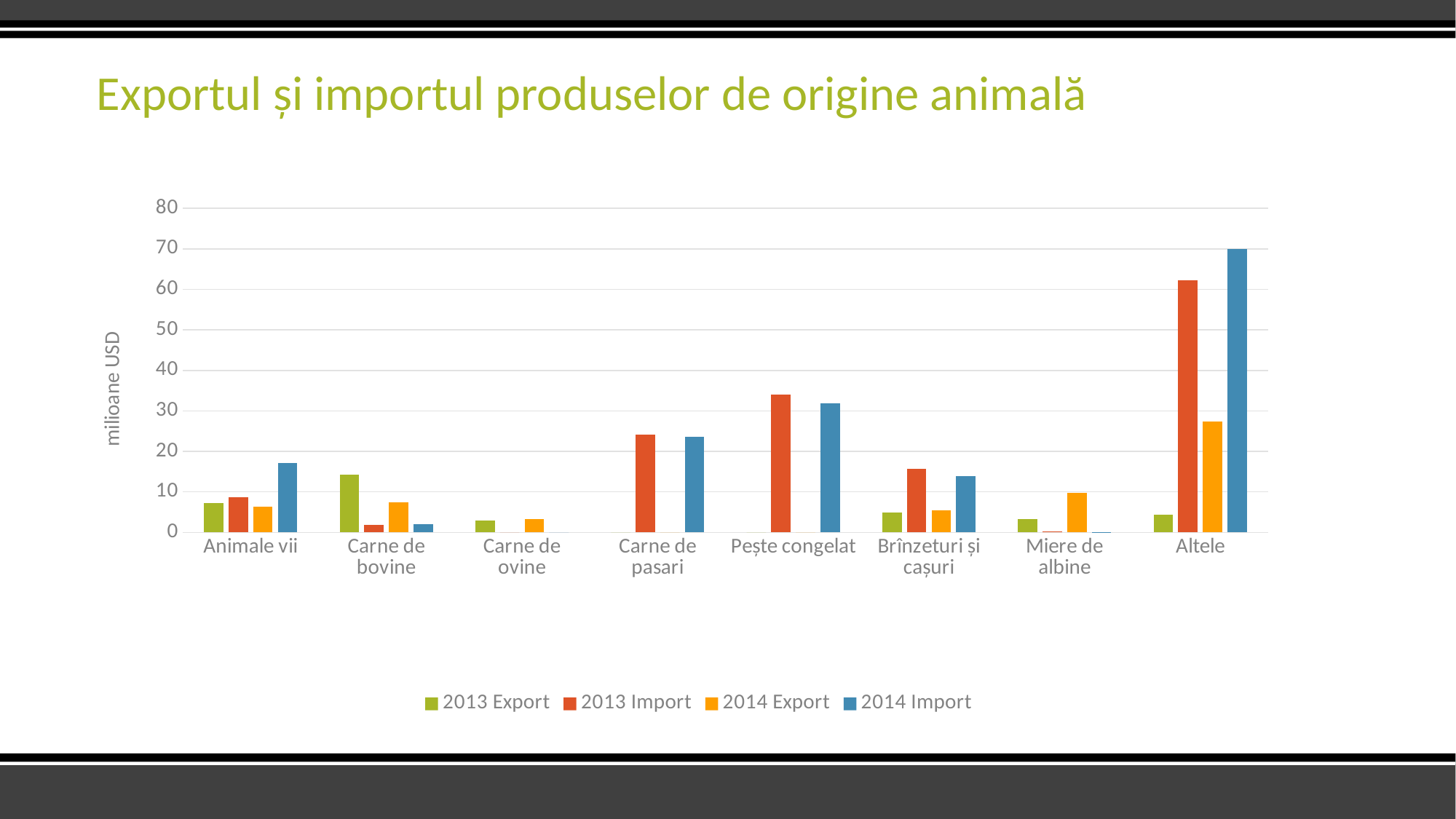

# Exportul și importul produselor de origine animală

### Chart

| Category | 2013 | 2013 | 2014 | 2014 |
|---|---|---|---|---|
| Animale vii | 7.2 | 8.700000000000001 | 6.4 | 17.2 |
| Carne de bovine | 14.3 | 1.8 | 7.5 | 2.1 |
| Carne de ovine | 3.0 | 0.0 | 3.3 | 0.0 |
| Carne de pasari | 0.0 | 24.1 | 0.0 | 23.6 |
| Pește congelat | 0.0 | 34.1 | 0.0 | 31.9 |
| Brînzeturi și cașuri | 4.9 | 15.7 | 5.4 | 13.9 |
| Miere de albine | 3.3 | 0.18000000000000005 | 9.700000000000001 | 0.14 |
| Altele | 4.4664 | 62.22060000000001 | 27.431699999999992 | 69.91950000000001 |

[unsupported chart]